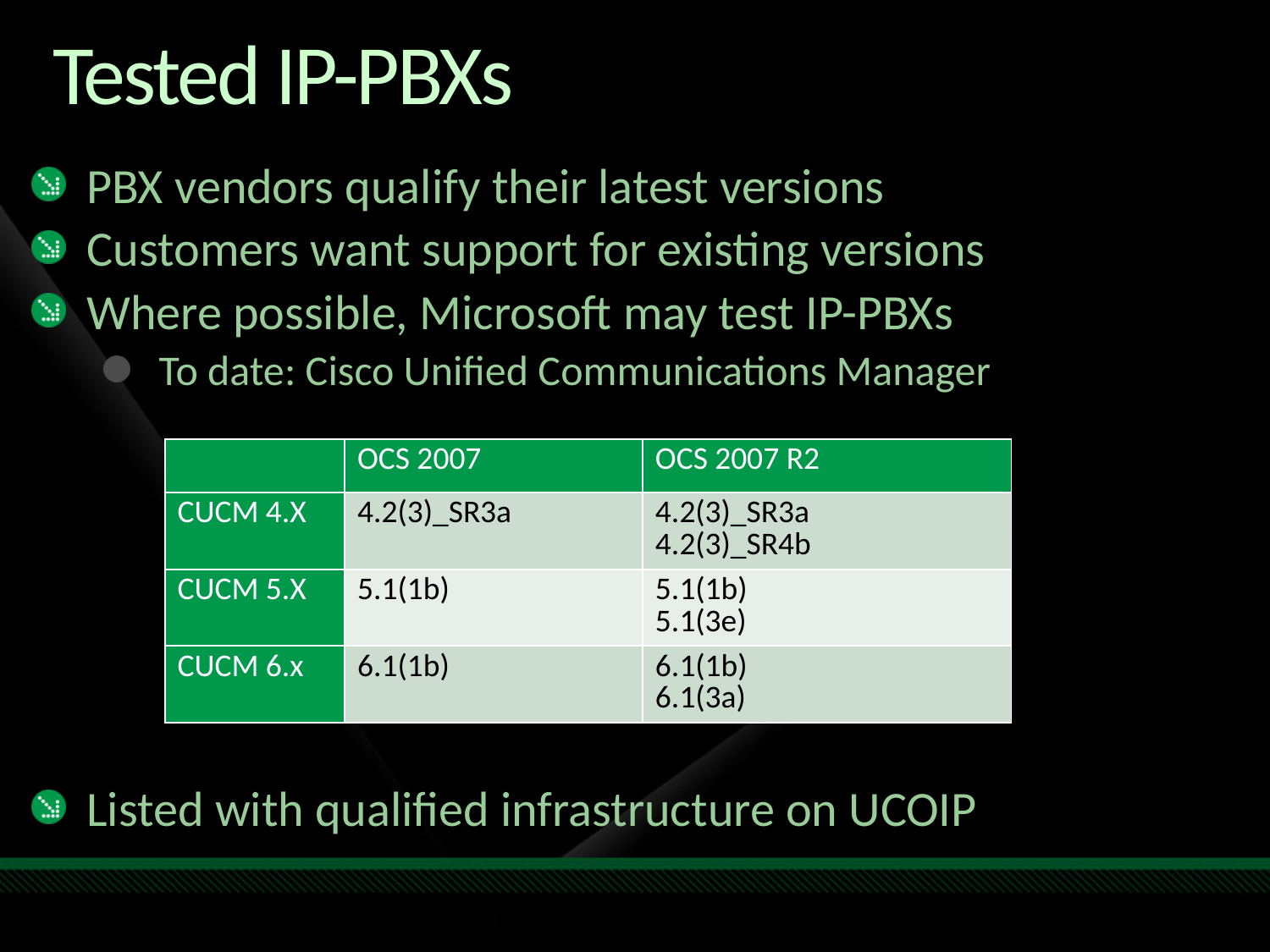

# Tested IP-PBXs
PBX vendors qualify their latest versions
Customers want support for existing versions
Where possible, Microsoft may test IP-PBXs
To date: Cisco Unified Communications Manager

Listed with qualified infrastructure on UCOIP
|  | OCS 2007 | OCS 2007 R2 |
| --- | --- | --- |
| CUCM 4.X | 4.2(3)\_SR3a | 4.2(3)\_SR3a 4.2(3)\_SR4b |
| CUCM 5.X | 5.1(1b) | 5.1(1b) 5.1(3e) |
| CUCM 6.x | 6.1(1b) | 6.1(1b) 6.1(3a) |